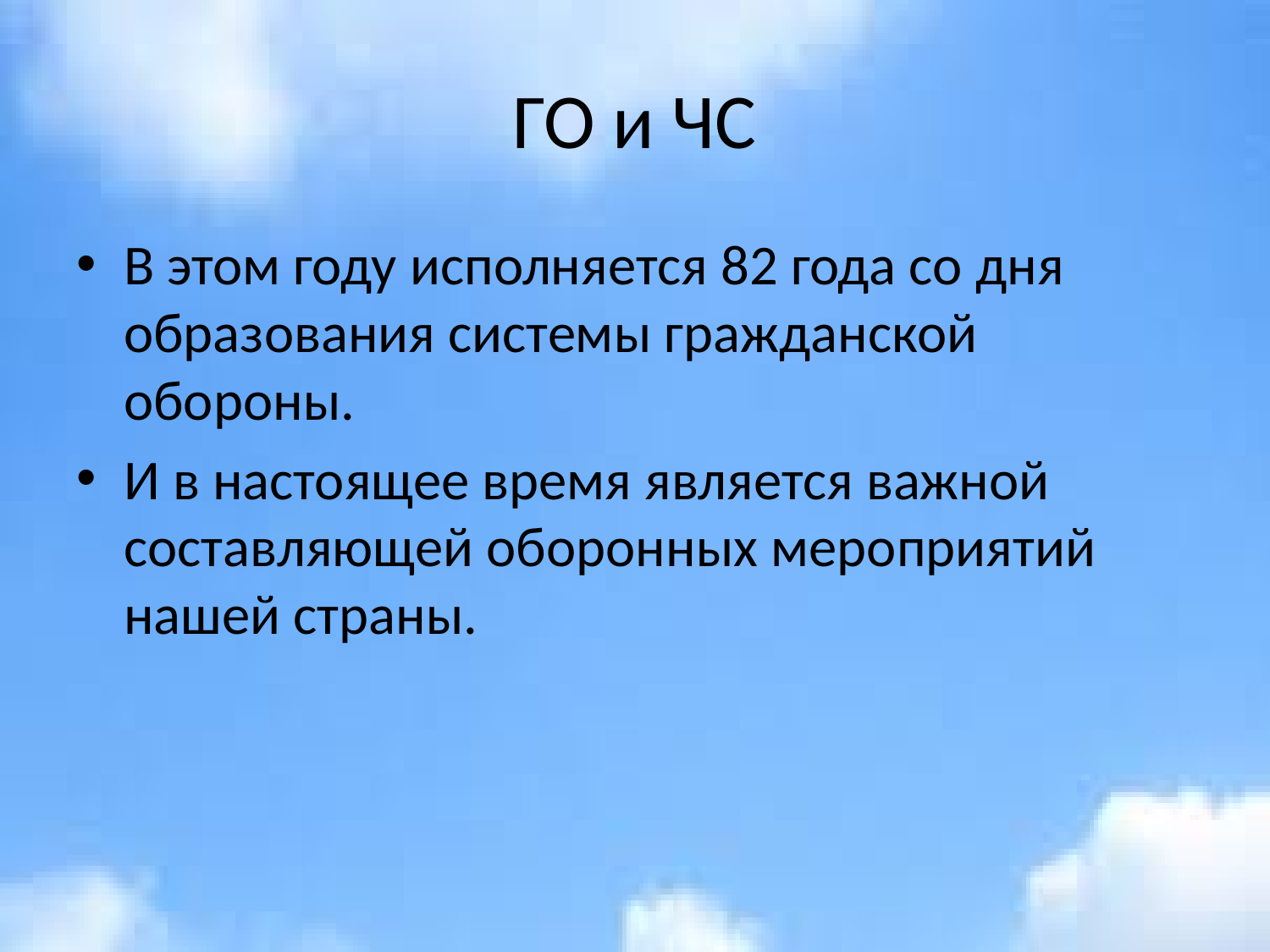

# ГО и ЧС
В этом году исполняется 82 года со дня образования системы гражданской обороны.
И в настоящее время является важной составляющей оборонных мероприятий нашей страны.